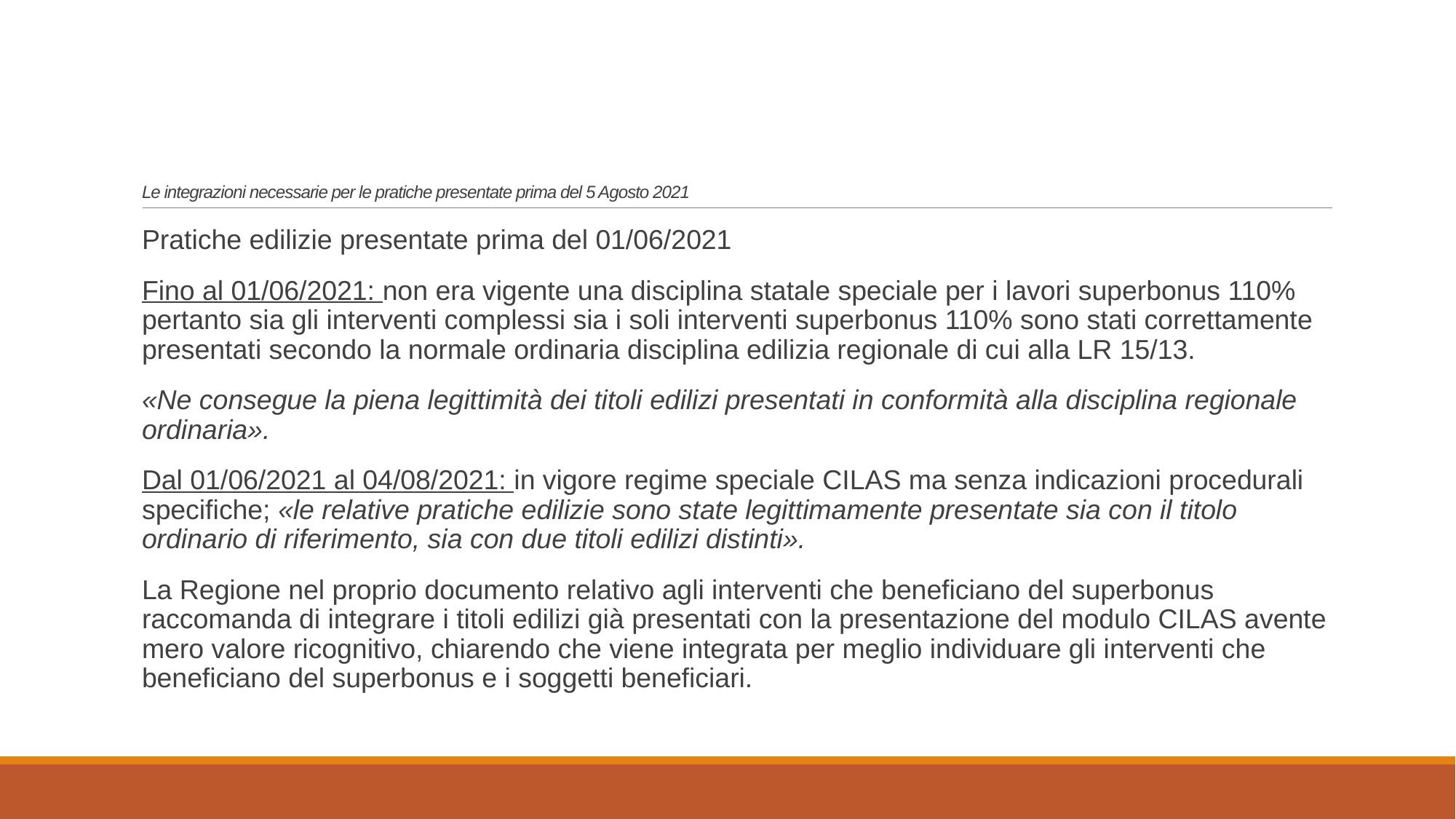

# Le integrazioni necessarie per le pratiche presentate prima del 5 Agosto 2021
Pratiche edilizie presentate prima del 01/06/2021
Fino al 01/06/2021: non era vigente una disciplina statale speciale per i lavori superbonus 110% pertanto sia gli interventi complessi sia i soli interventi superbonus 110% sono stati correttamente presentati secondo la normale ordinaria disciplina edilizia regionale di cui alla LR 15/13.
«Ne consegue la piena legittimità dei titoli edilizi presentati in conformità alla disciplina regionale ordinaria».
Dal 01/06/2021 al 04/08/2021: in vigore regime speciale CILAS ma senza indicazioni procedurali specifiche; «le relative pratiche edilizie sono state legittimamente presentate sia con il titolo ordinario di riferimento, sia con due titoli edilizi distinti».
La Regione nel proprio documento relativo agli interventi che beneficiano del superbonus raccomanda di integrare i titoli edilizi già presentati con la presentazione del modulo CILAS avente mero valore ricognitivo, chiarendo che viene integrata per meglio individuare gli interventi che beneficiano del superbonus e i soggetti beneficiari.